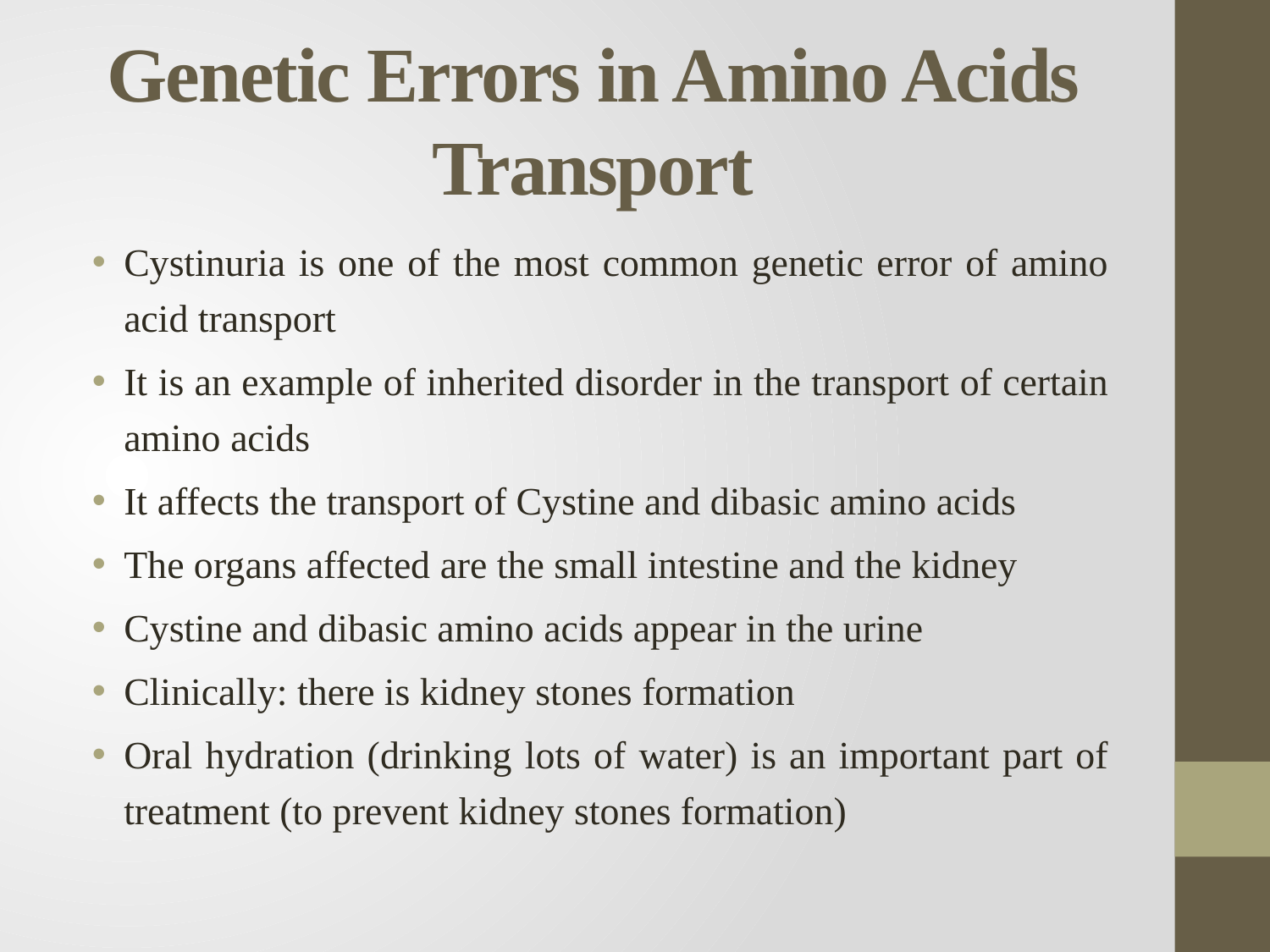

# Genetic Errors in Amino Acids Transport
Cystinuria is one of the most common genetic error of amino acid transport
It is an example of inherited disorder in the transport of certain amino acids
It affects the transport of Cystine and dibasic amino acids
The organs affected are the small intestine and the kidney
Cystine and dibasic amino acids appear in the urine
Clinically: there is kidney stones formation
Oral hydration (drinking lots of water) is an important part of treatment (to prevent kidney stones formation)